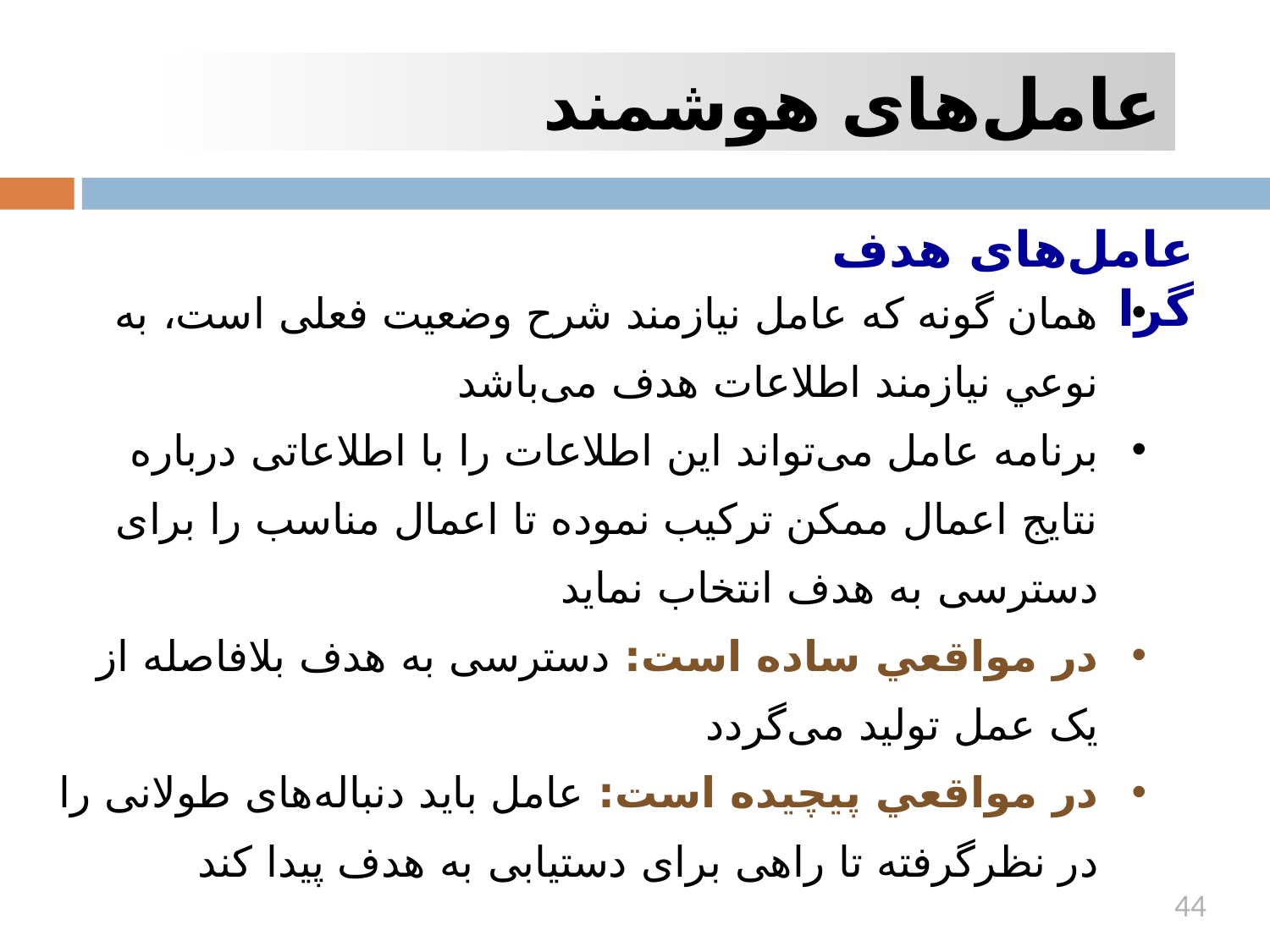

عامل‌های هوشمند

همان گونه که عامل نيازمند شرح وضعيت فعلی است، به نوعي نيازمند اطلاعات هدف می‌باشد
برنامه‌ عامل می‌تواند اين اطلاعات را با اطلاعاتی درباره نتايج اعمال ممکن ترکيب نموده تا اعمال مناسب را برای دسترسی به هدف انتخاب نمايد
در مواقعي ساده است: دسترسی به هدف بلافاصله از یک عمل توليد می‌گردد
در مواقعي پيچيده است: عامل بايد دنباله‌های طولانی را در نظرگرفته تا راهی برای دستيابی به هدف پيدا کند

عامل‌های هدف گرا
44